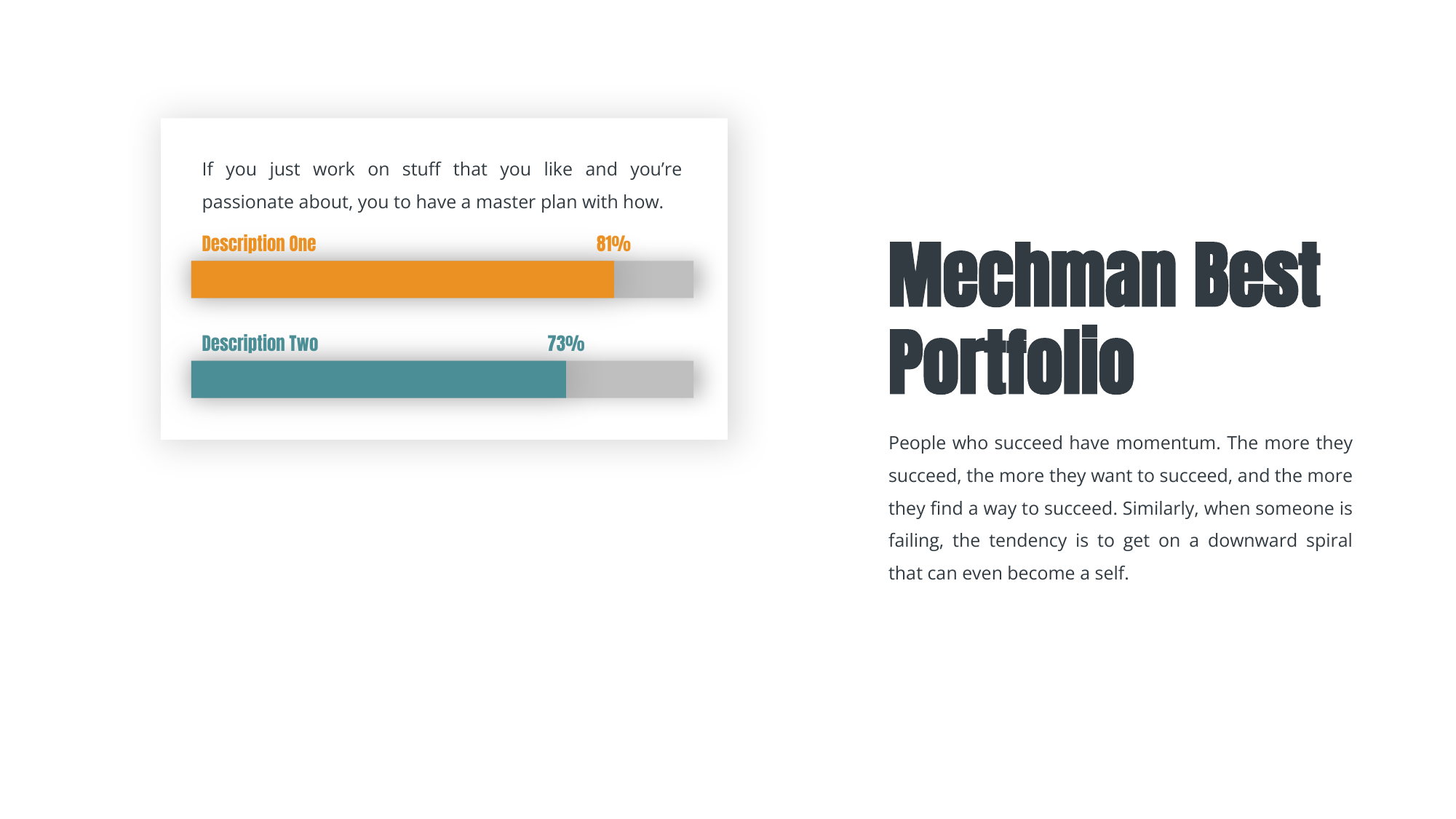

If you just work on stuff that you like and you’re passionate about, you to have a master plan with how.
Description One
81%
Mechman Best Portfolio

Description Two
73%

People who succeed have momentum. The more they succeed, the more they want to succeed, and the more they find a way to succeed. Similarly, when someone is failing, the tendency is to get on a downward spiral that can even become a self.